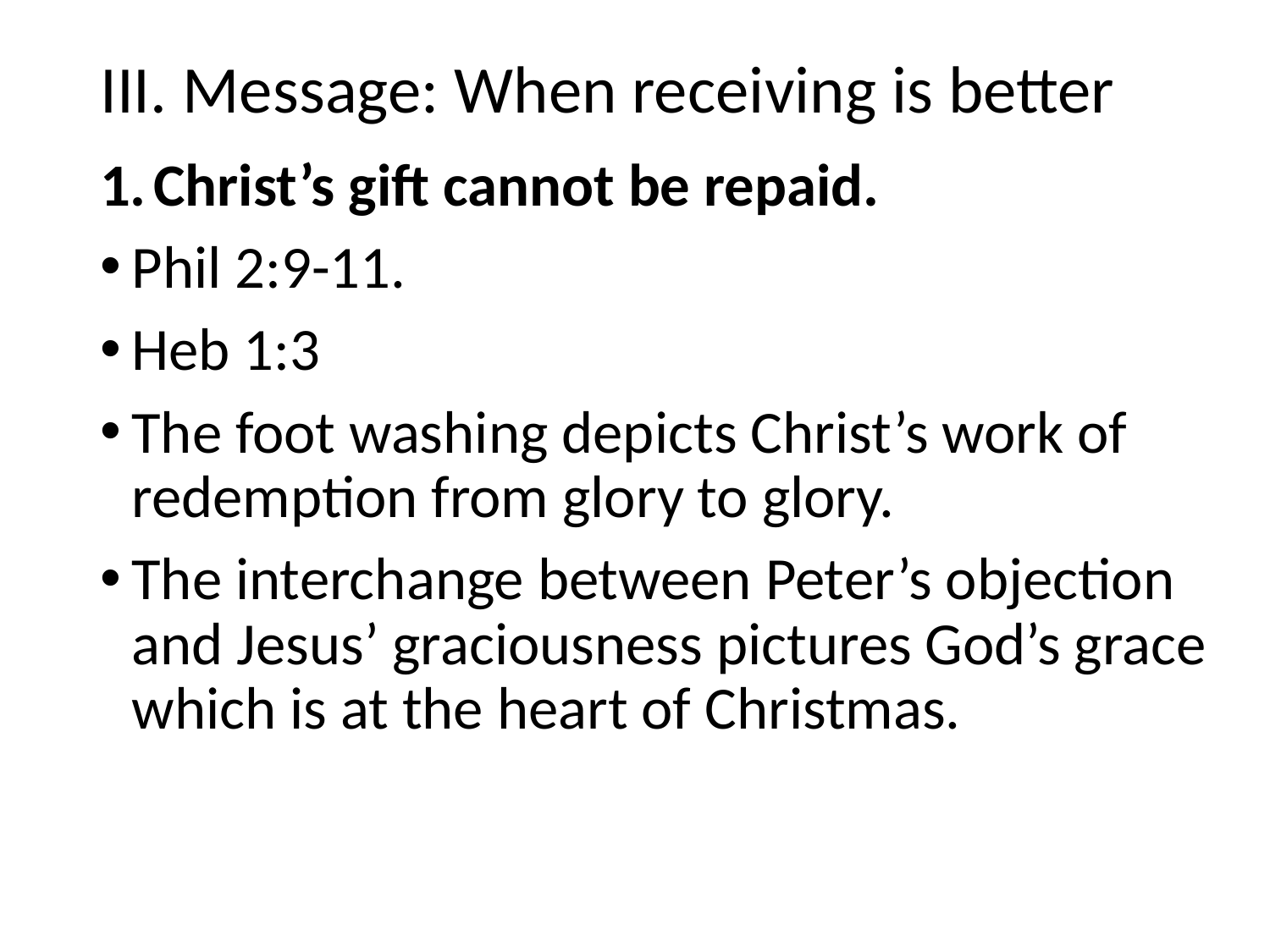

# III. Message: When receiving is better
Christ’s gift cannot be repaid.
Phil 2:9-11.
Heb 1:3
The foot washing depicts Christ’s work of redemption from glory to glory.
The interchange between Peter’s objection and Jesus’ graciousness pictures God’s grace which is at the heart of Christmas.